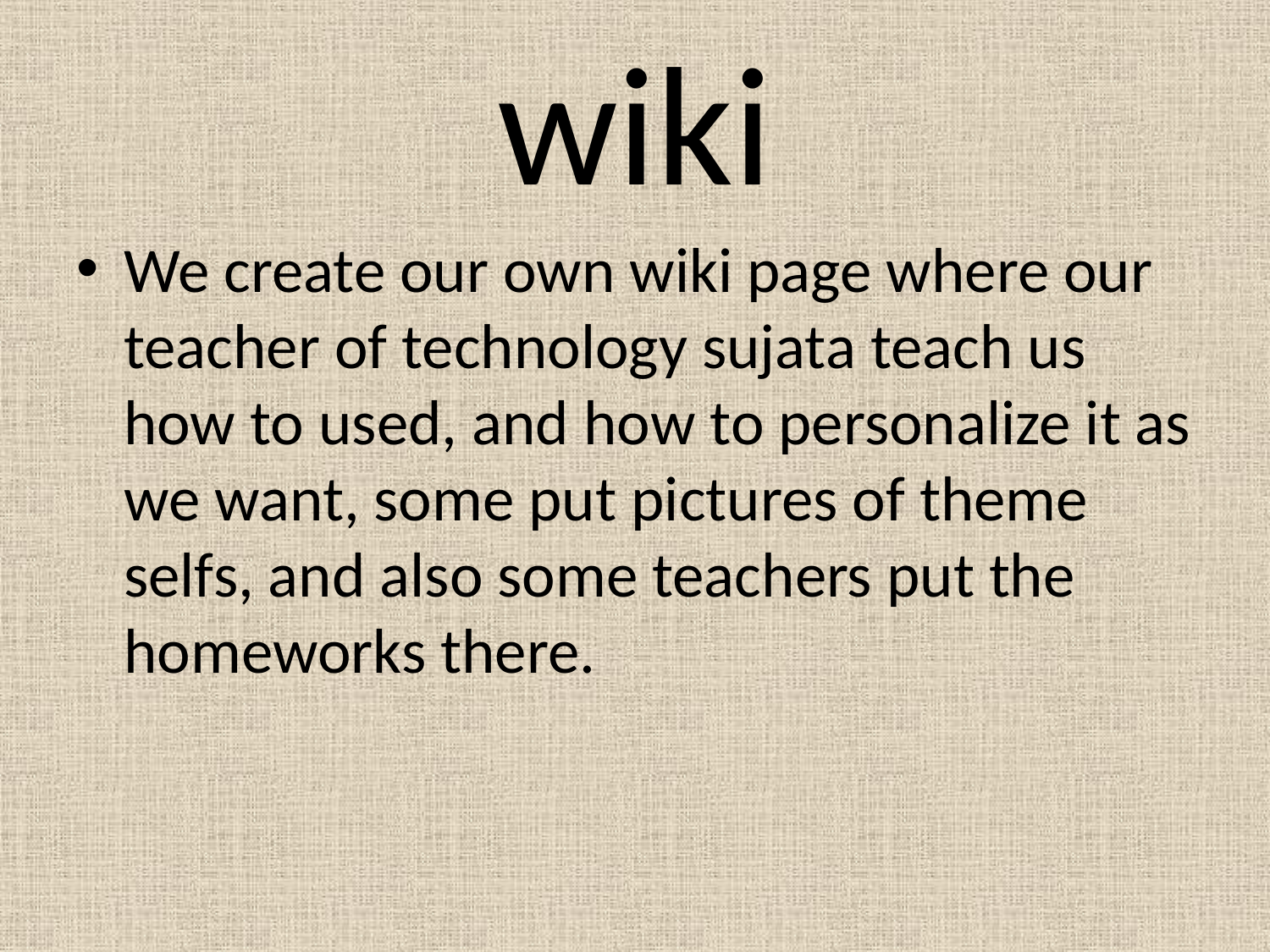

# wiki
We create our own wiki page where our teacher of technology sujata teach us how to used, and how to personalize it as we want, some put pictures of theme selfs, and also some teachers put the homeworks there.